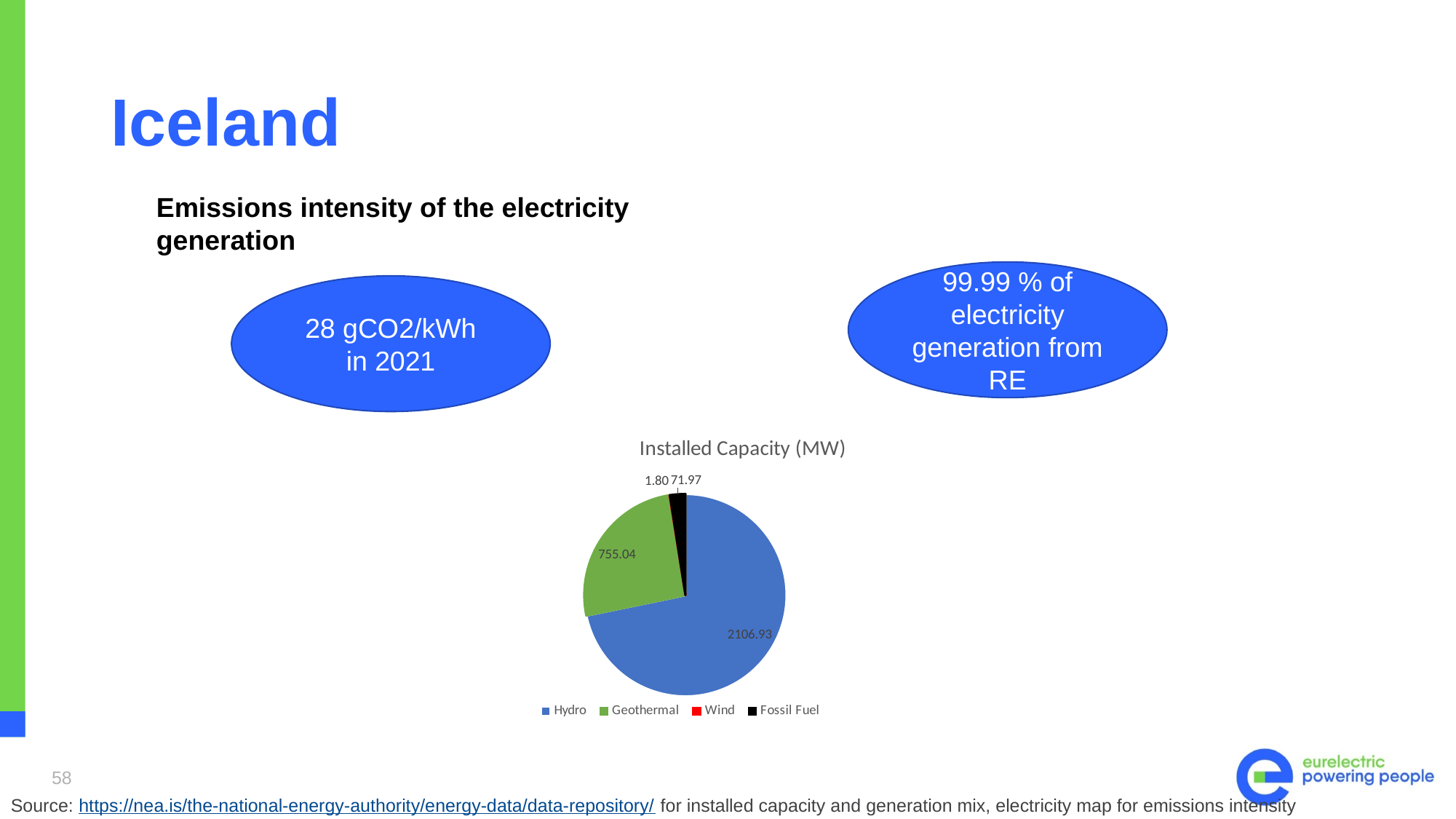

# Iceland
Emissions intensity of the electricity generation
99.99 % of electricity generation from RE
28 gCO2/kWh
in 2021

### Chart: Installed Capacity (MW)

| Category |  |
|---|---|
| Hydro | 2106.934 |
| Geothermal | 755.04 |
| Wind | 1.8 |
| Fossil Fuel | 71.97 |
58
Source: https://nea.is/the-national-energy-authority/energy-data/data-repository/ for installed capacity and generation mix, electricity map for emissions intensity